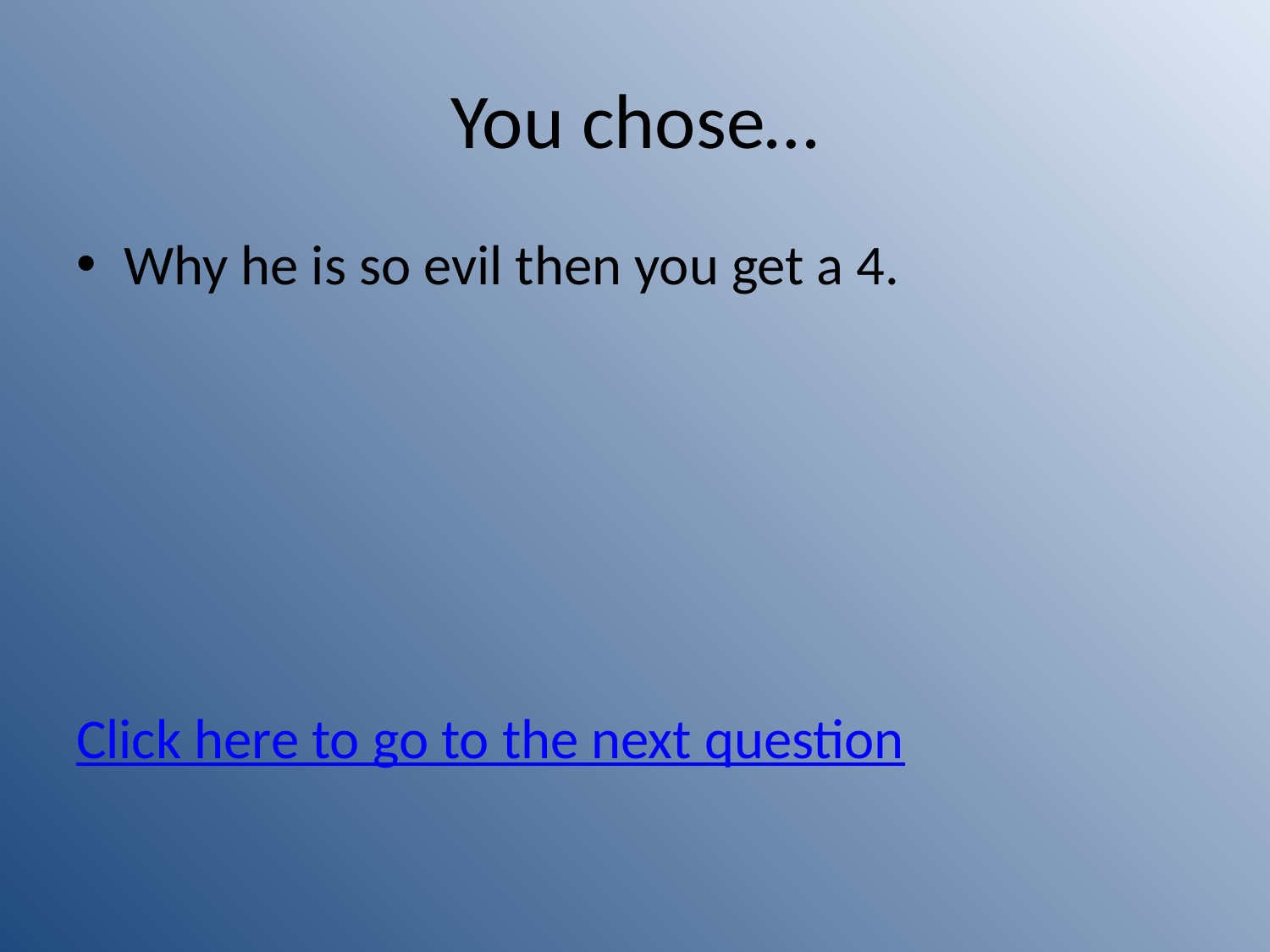

# You chose…
Why he is so evil then you get a 4.

Click here to go to the next question